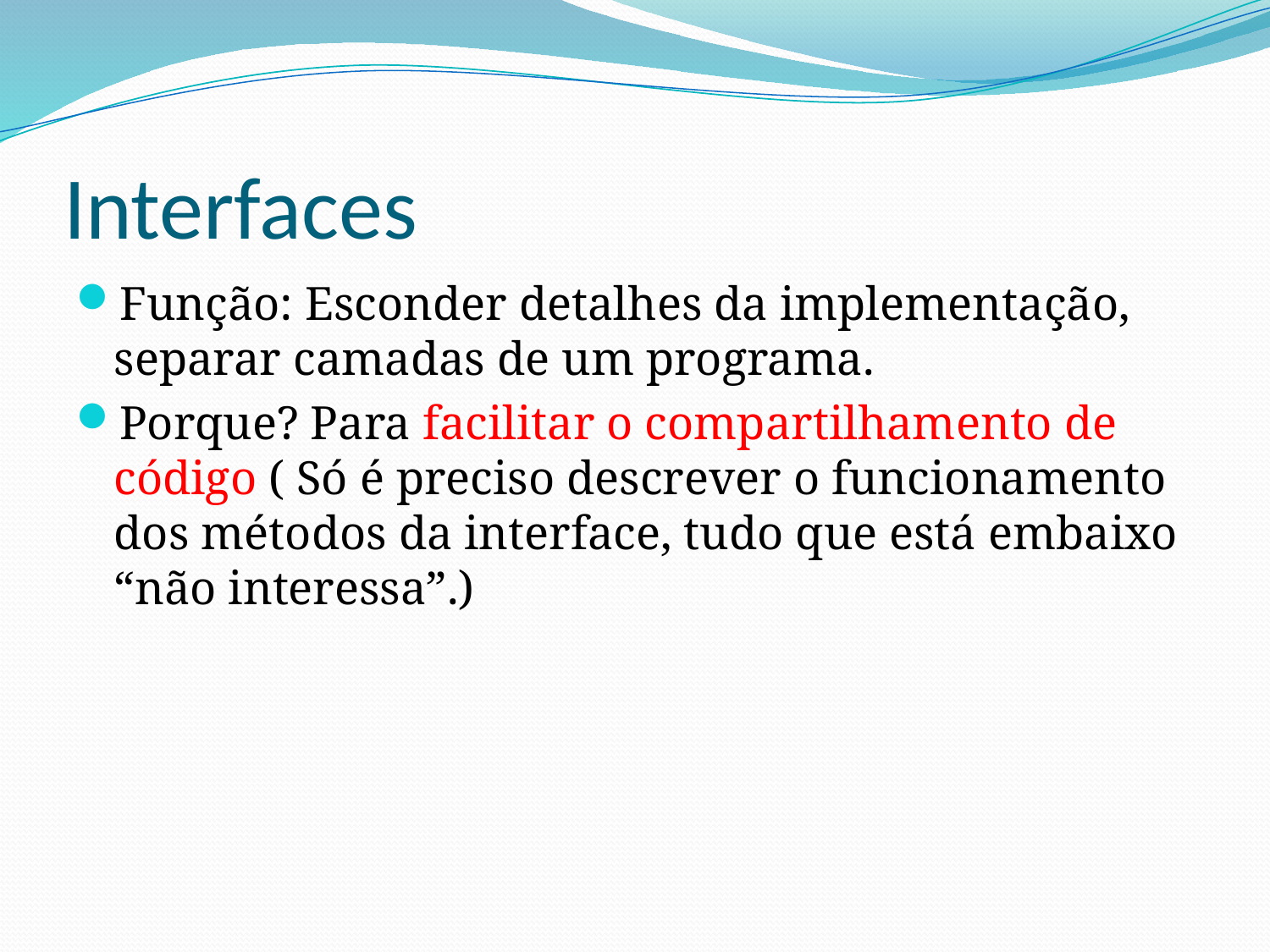

# Interfaces
Função: Esconder detalhes da implementação, separar camadas de um programa.
Porque? Para facilitar o compartilhamento de código ( Só é preciso descrever o funcionamento dos métodos da interface, tudo que está embaixo “não interessa”.)